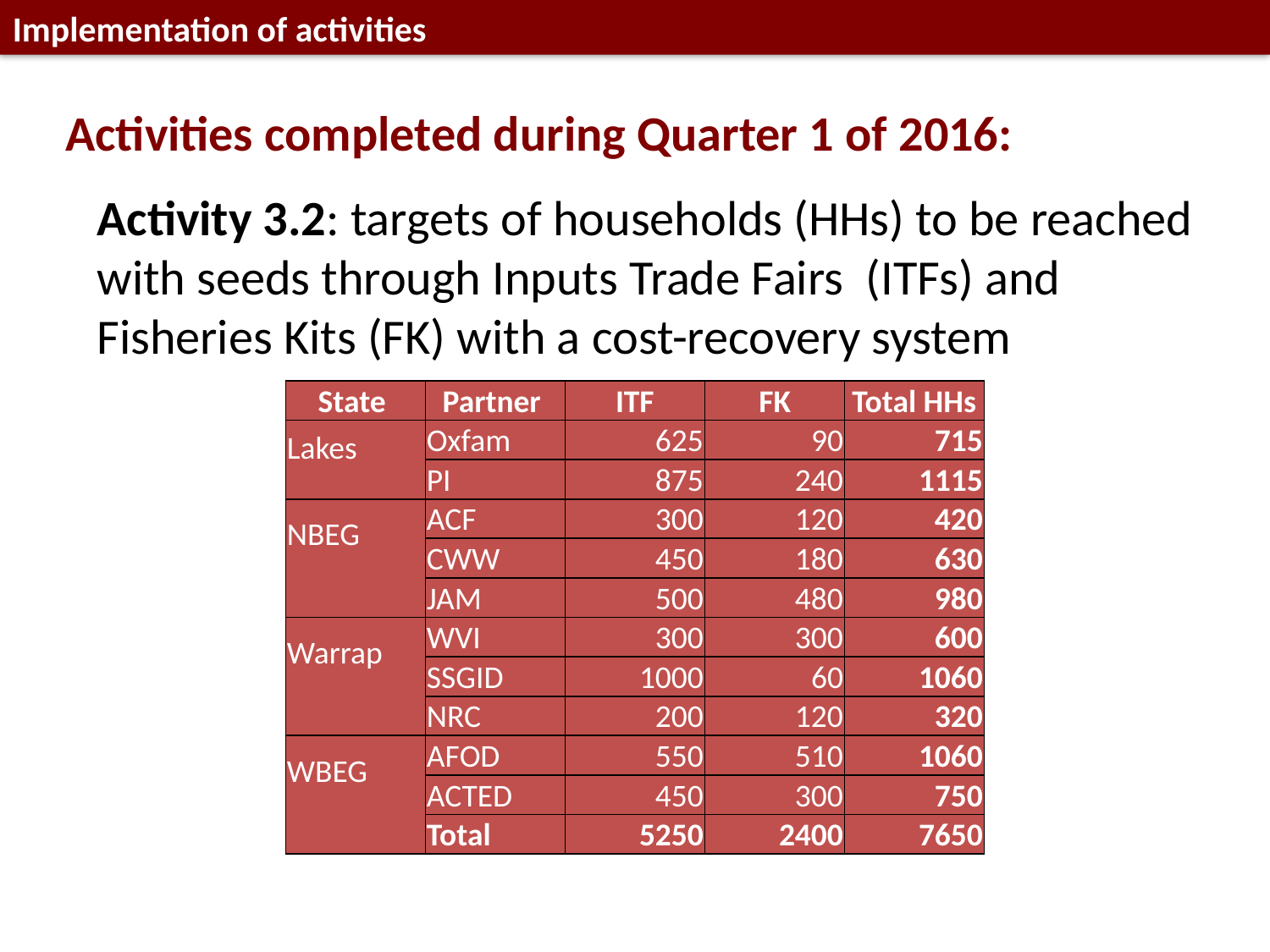

Implementation of activities
Activities completed during Quarter 1 of 2016:
Activity 3.2: targets of households (HHs) to be reached with seeds through Inputs Trade Fairs  (ITFs) and Fisheries Kits (FK) with a cost-recovery system
| State | Partner | ITF | FK | Total HHs |
| --- | --- | --- | --- | --- |
| Lakes | Oxfam | 625 | 90 | 715 |
|  | PI | 875 | 240 | 1115 |
| NBEG | ACF | 300 | 120 | 420 |
|  | CWW | 450 | 180 | 630 |
|  | JAM | 500 | 480 | 980 |
| Warrap | WVI | 300 | 300 | 600 |
|  | SSGID | 1000 | 60 | 1060 |
|  | NRC | 200 | 120 | 320 |
| WBEG | AFOD | 550 | 510 | 1060 |
|  | ACTED | 450 | 300 | 750 |
|  | Total | 5250 | 2400 | 7650 |